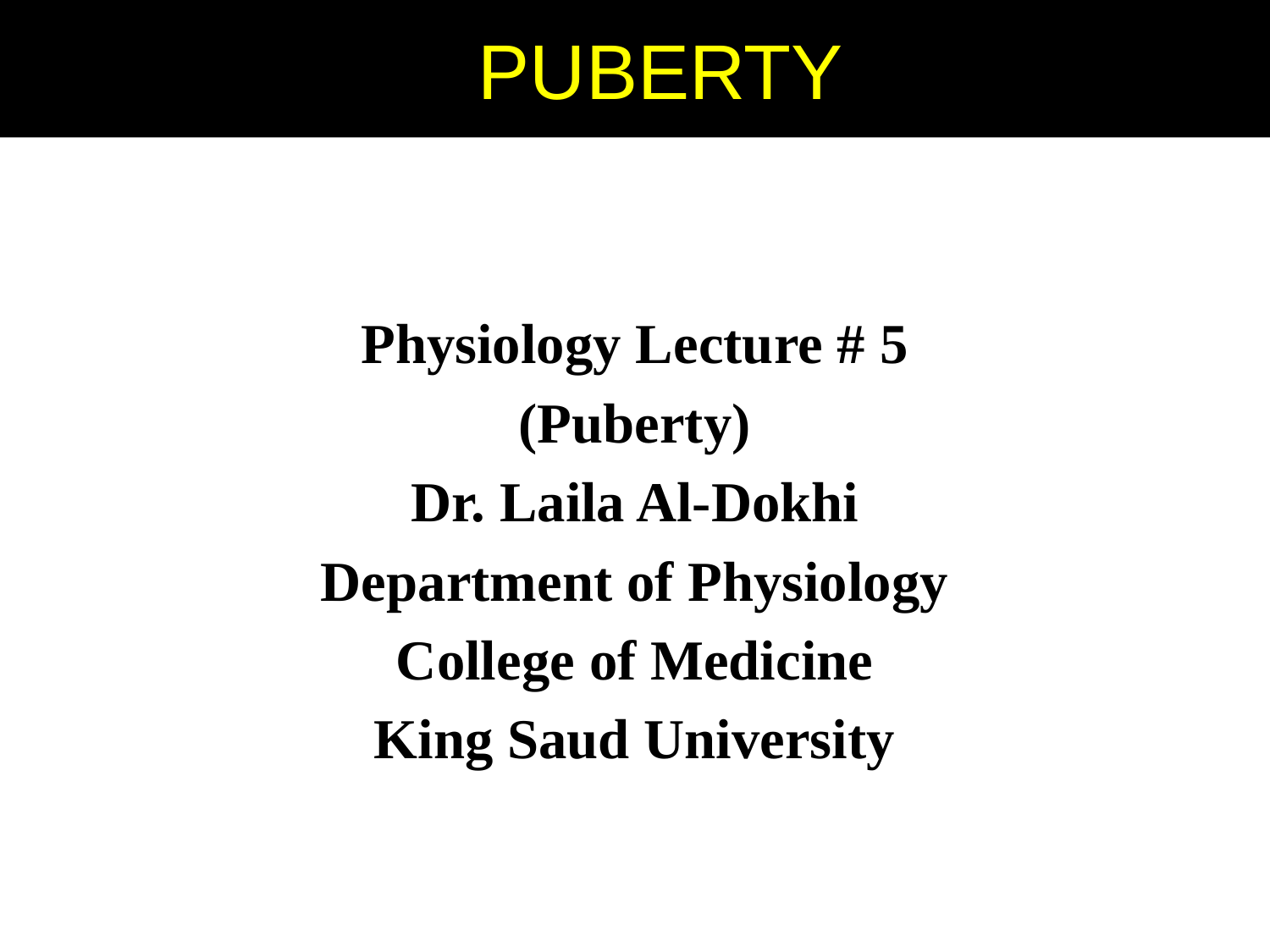

# PPUBERTY

Physiology Lecture # 5
(Puberty)
Dr. Laila Al-Dokhi
Department of Physiology
College of Medicine
King Saud University